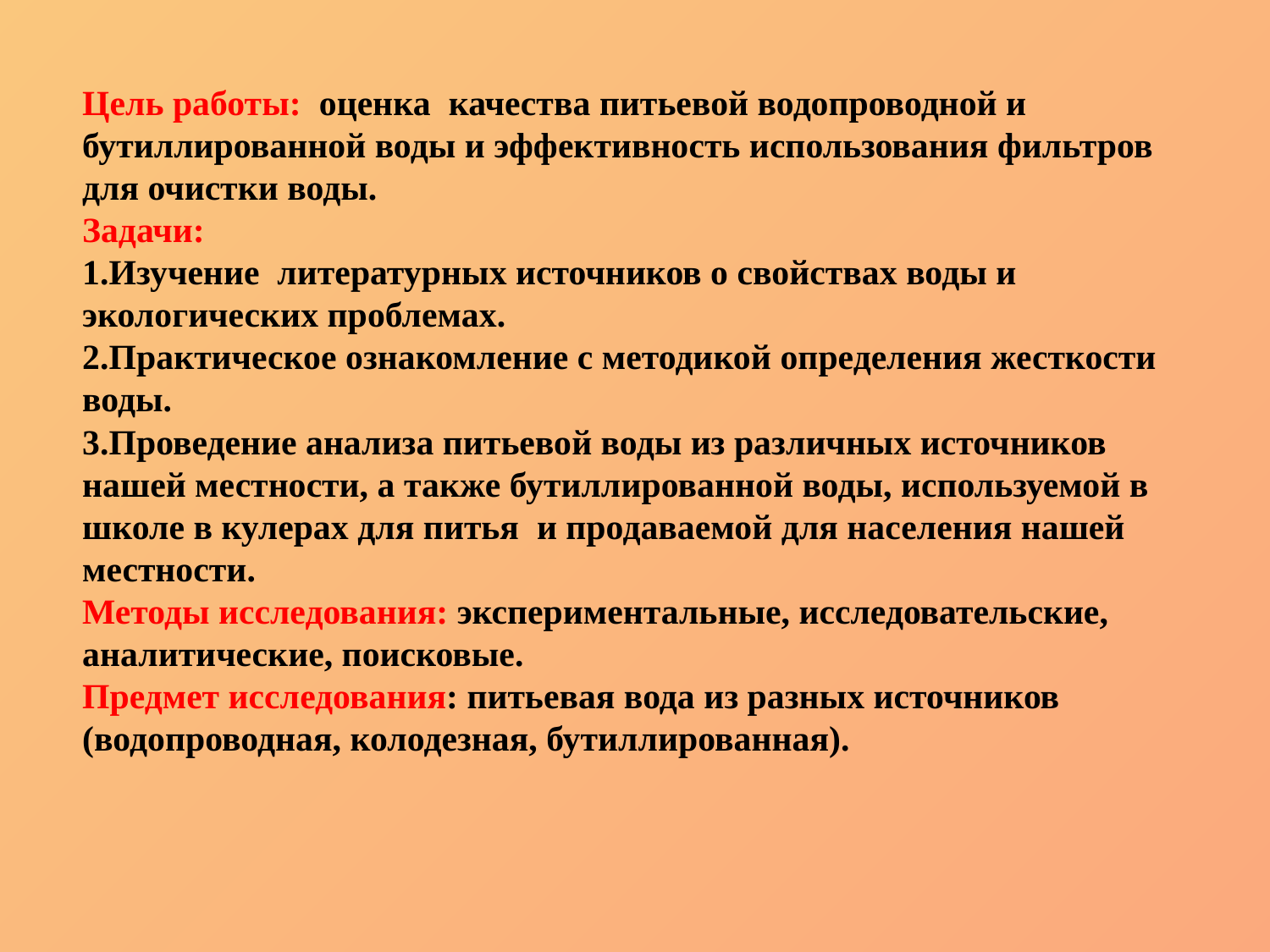

# Цель работы:  оценка  качества питьевой водопроводной и бутиллированной воды и эффективность использования фильтров для очистки воды. Задачи: 1.Изучение  литературных источников о свойствах воды и экологических проблемах. 2.Практическое ознакомление с методикой определения жесткости воды. 3.Проведение анализа питьевой воды из различных источников нашей местности, а также бутиллированной воды, используемой в школе в кулерах для питья  и продаваемой для населения нашей местности. Методы исследования: экспериментальные, исследовательские, аналитические, поисковые. Предмет исследования: питьевая вода из разных источников (водопроводная, колодезная, бутиллированная).